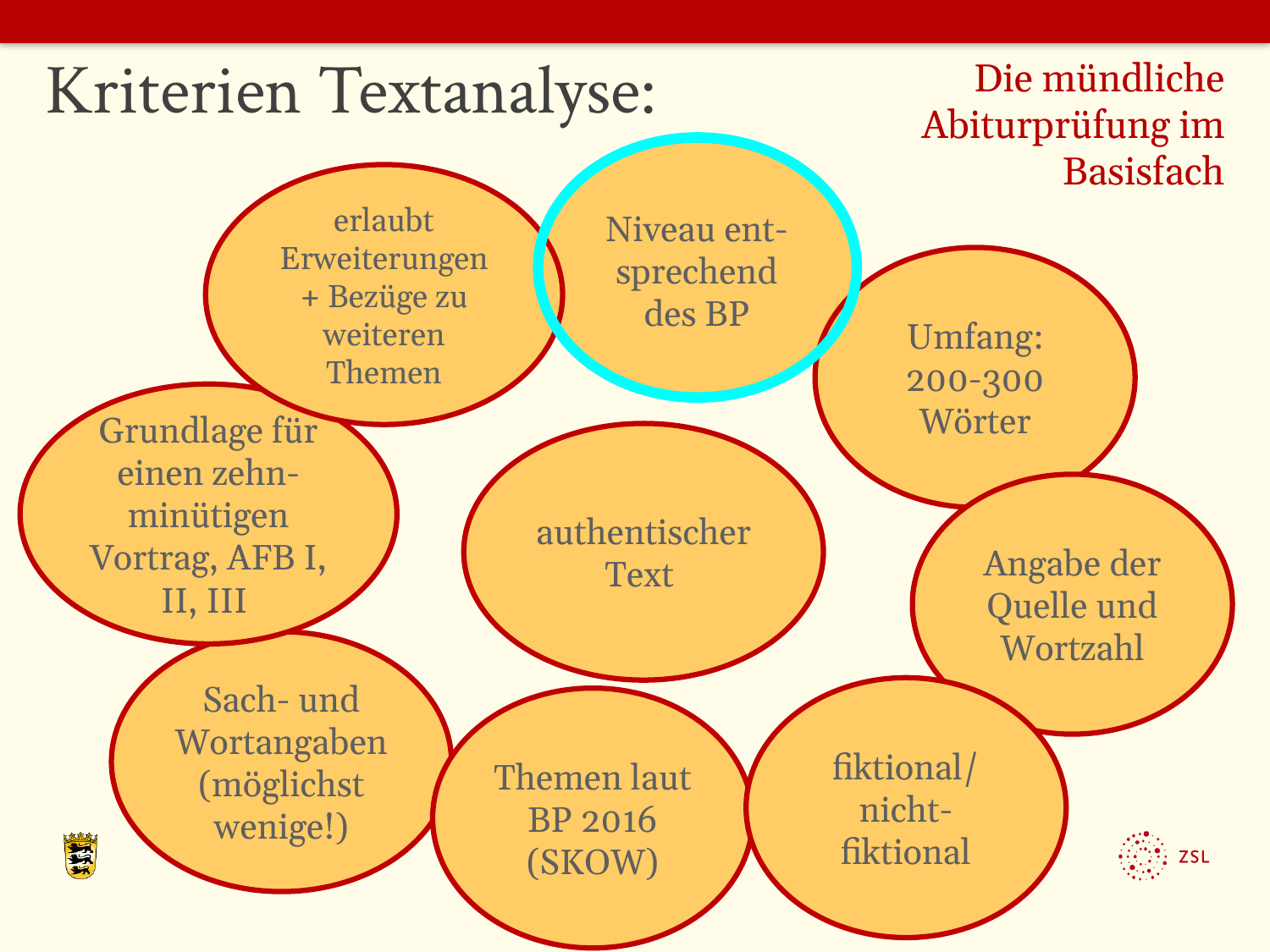

# Kriterien Textanalyse:
Die mündliche Abiturprüfung im Basisfach

Niveau ent-sprechend des BP
erlaubt Erweiterungen + Bezüge zu weiteren Themen
Umfang: 200-300 Wörter

Grundlage für einen zehn-minütigen Vortrag, AFB I, II, III

authentischer Text
Angabe der Quelle und Wortzahl
Sach- und Wortangaben (möglichst wenige!)
fiktional/ nicht-fiktional
Themen laut BP 2016 (SKOW)